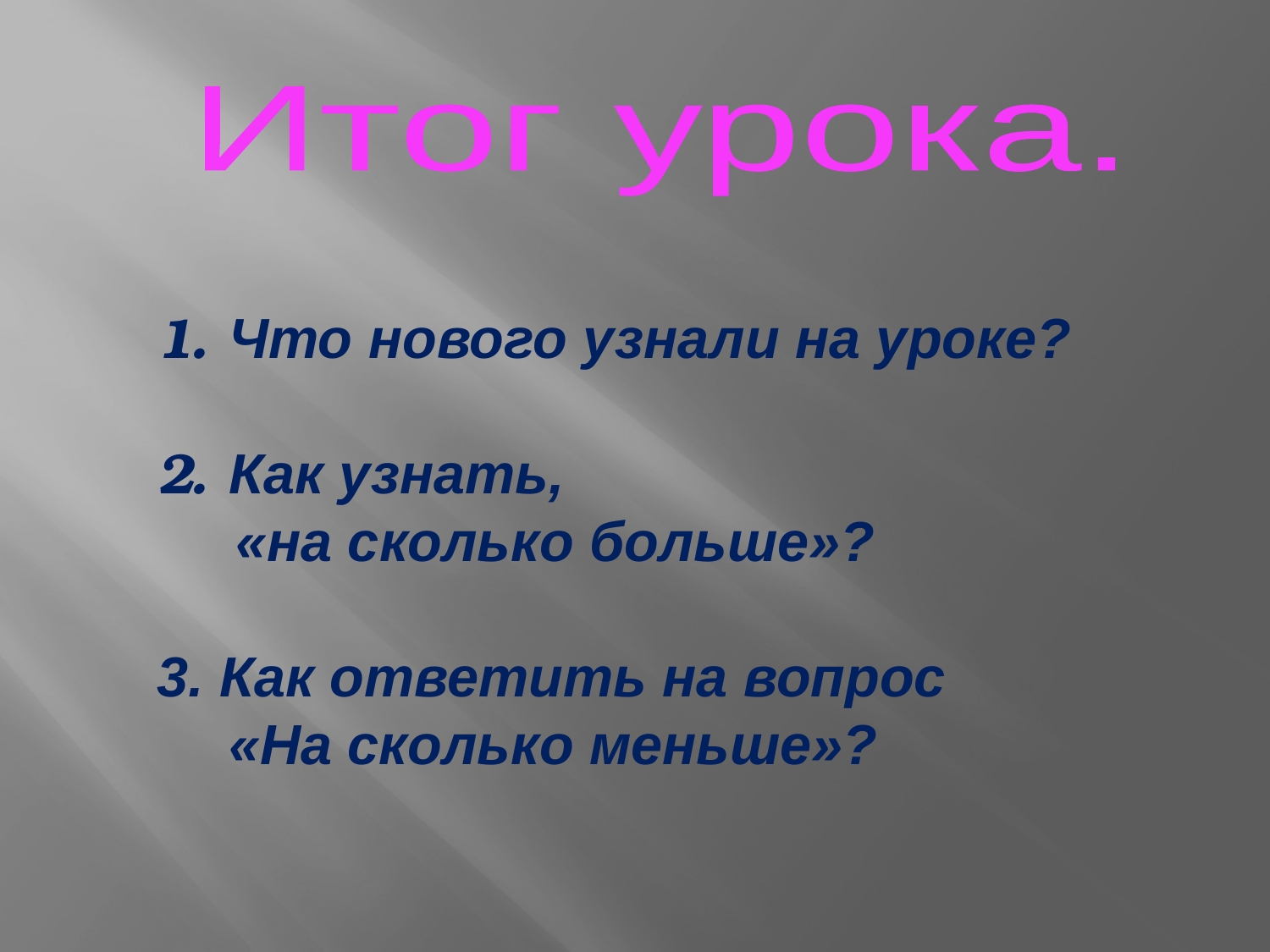

Итог урока.
Что нового узнали на уроке?

Как узнать,
     «на сколько больше»?

3. Как ответить на вопрос              «На сколько меньше»?